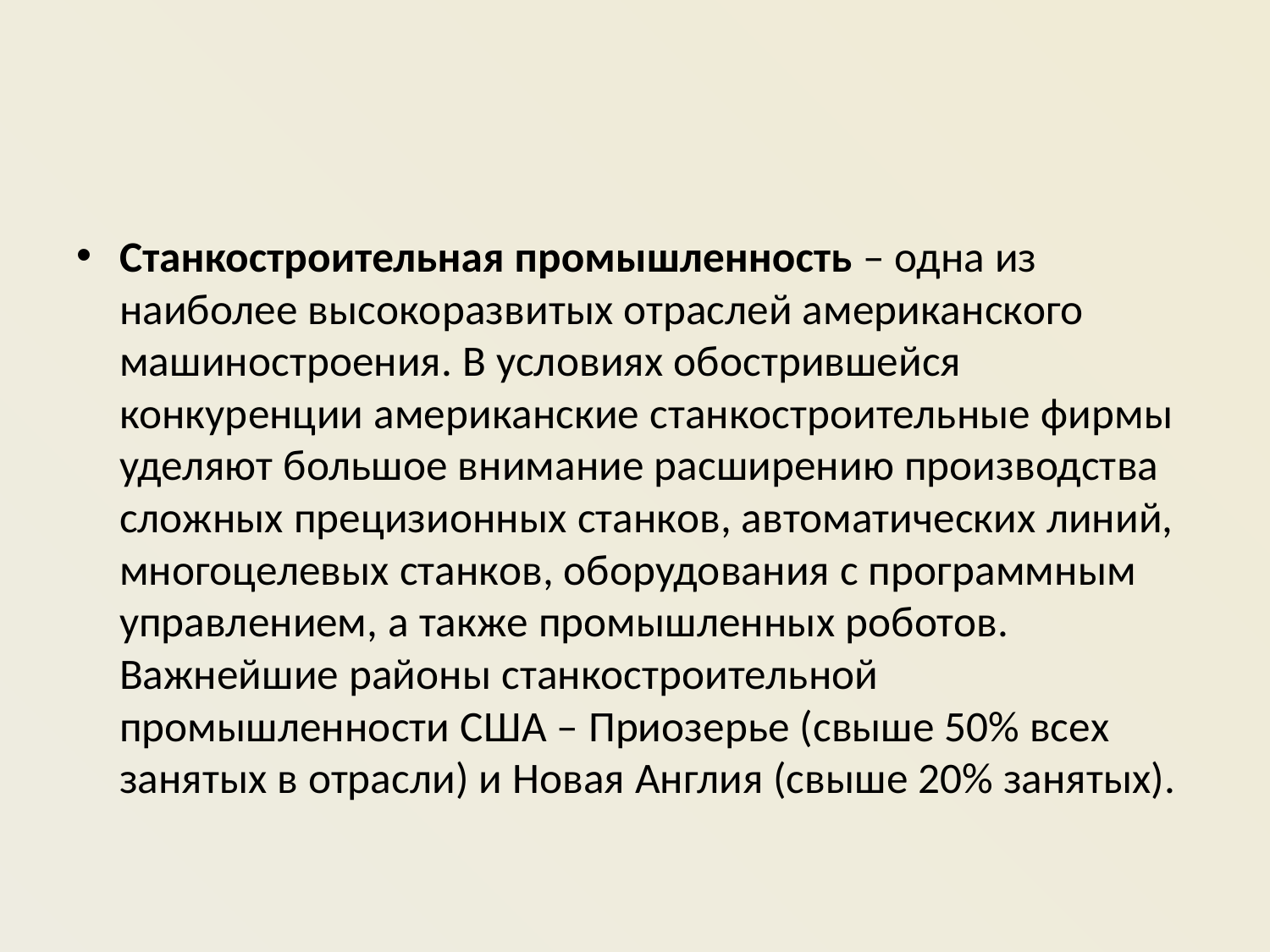

#
Станкостроительная промышленность – одна из наиболее высокоразвитых отраслей американского машиностроения. В условиях обострившейся конкуренции американские станкостроительные фирмы уделяют большое внимание расширению производства сложных прецизионных станков, автоматических линий, многоцелевых станков, оборудования с программным управлением, а также промышленных роботов. Важнейшие районы станкостроительной промышленности США – Приозерье (свыше 50% всех занятых в отрасли) и Новая Англия (свыше 20% занятых).